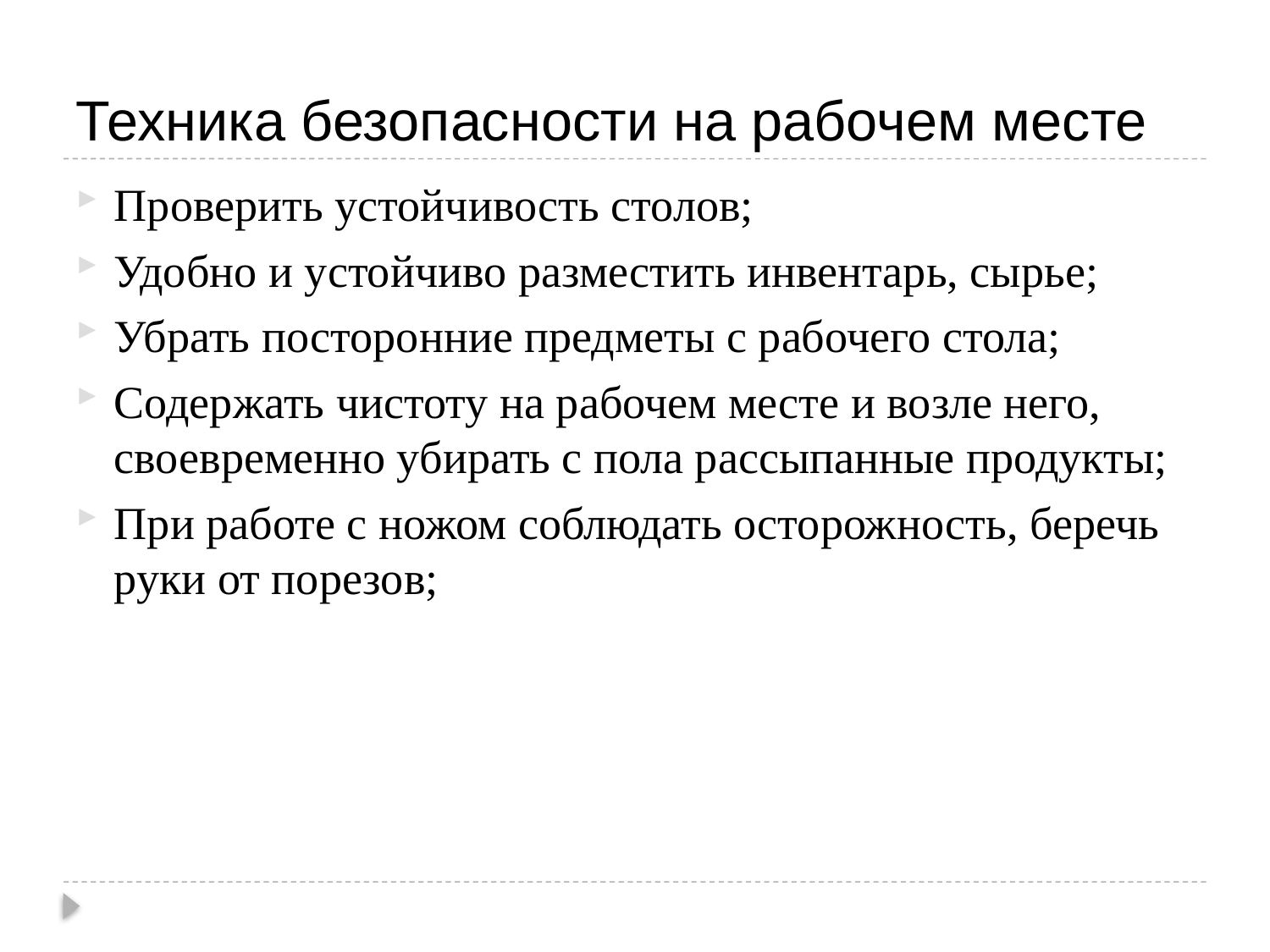

# Техника безопасности на рабочем месте
Проверить устойчивость столов;
Удобно и устойчиво разместить инвентарь, сырье;
Убрать посторонние предметы с рабочего стола;
Содержать чистоту на рабочем месте и возле него, своевременно убирать с пола рассыпанные продукты;
При работе с ножом соблюдать осторожность, беречь руки от порезов;